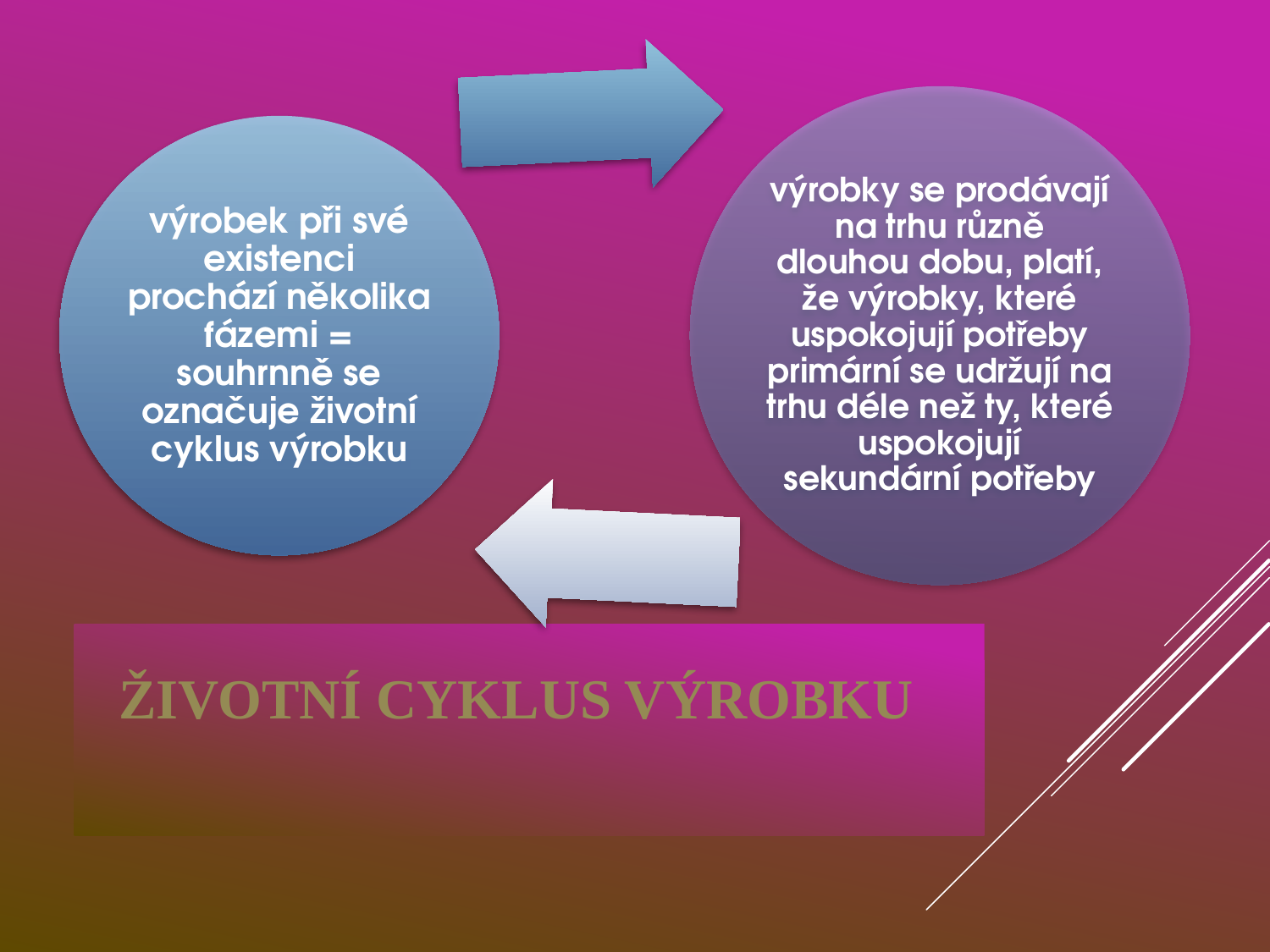

výrobek při své existenci prochází několika fázemi = souhrnně se označuje životní cyklus výrobku

výrobky se prodávají na trhu různě dlouhou dobu, platí, že výrobky, které uspokojují potřeby primární se udržují na trhu déle než ty, které uspokojují sekundární potřeby

# Životní cyklus výrobku